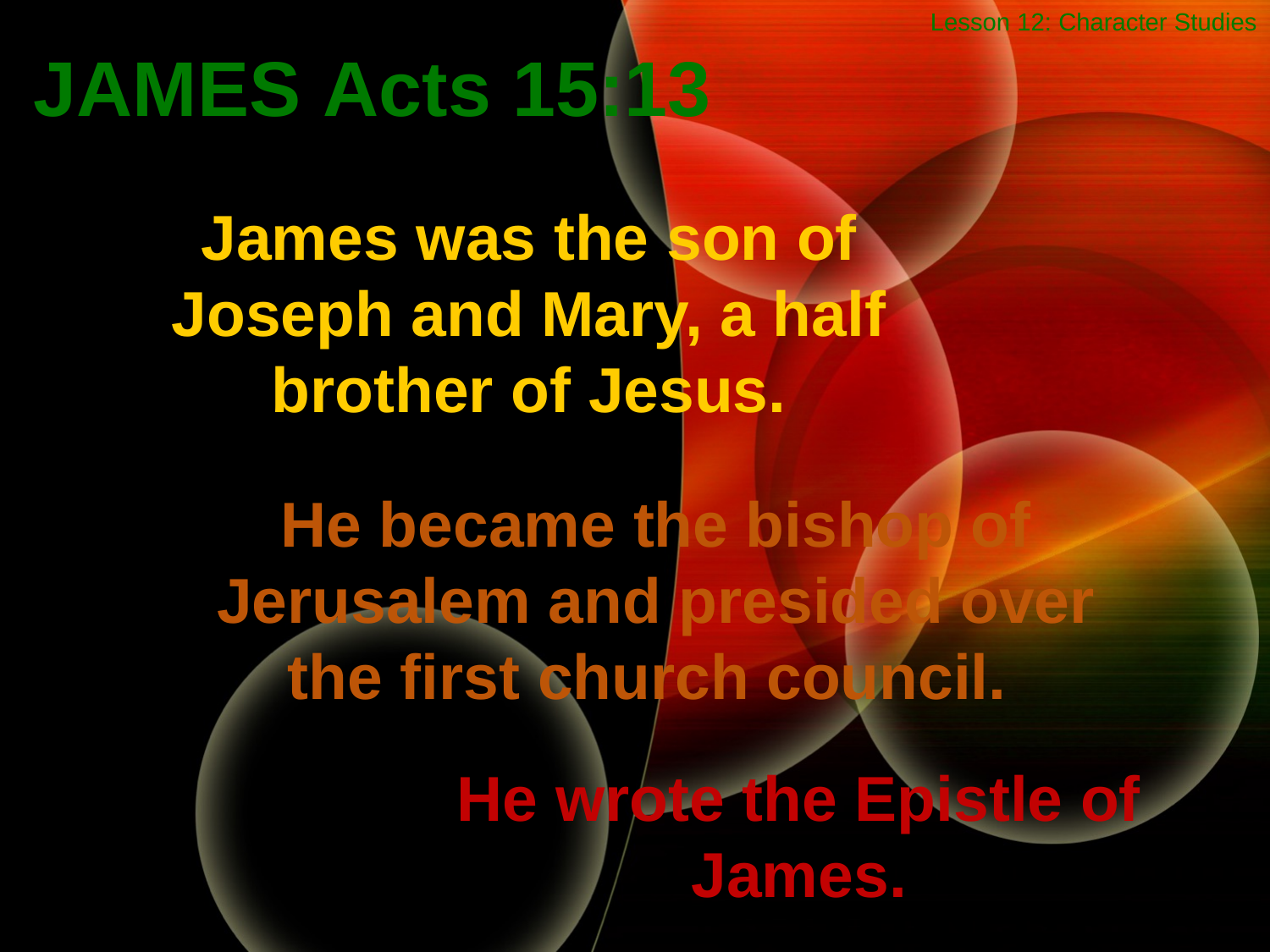

Lesson 12: Character Studies
JAMES Acts 15:13
James was the son of Joseph and Mary, a half brother of Jesus.
He became the bishop of Jerusalem and presided over the first church council.
He wrote the Epistle of James.